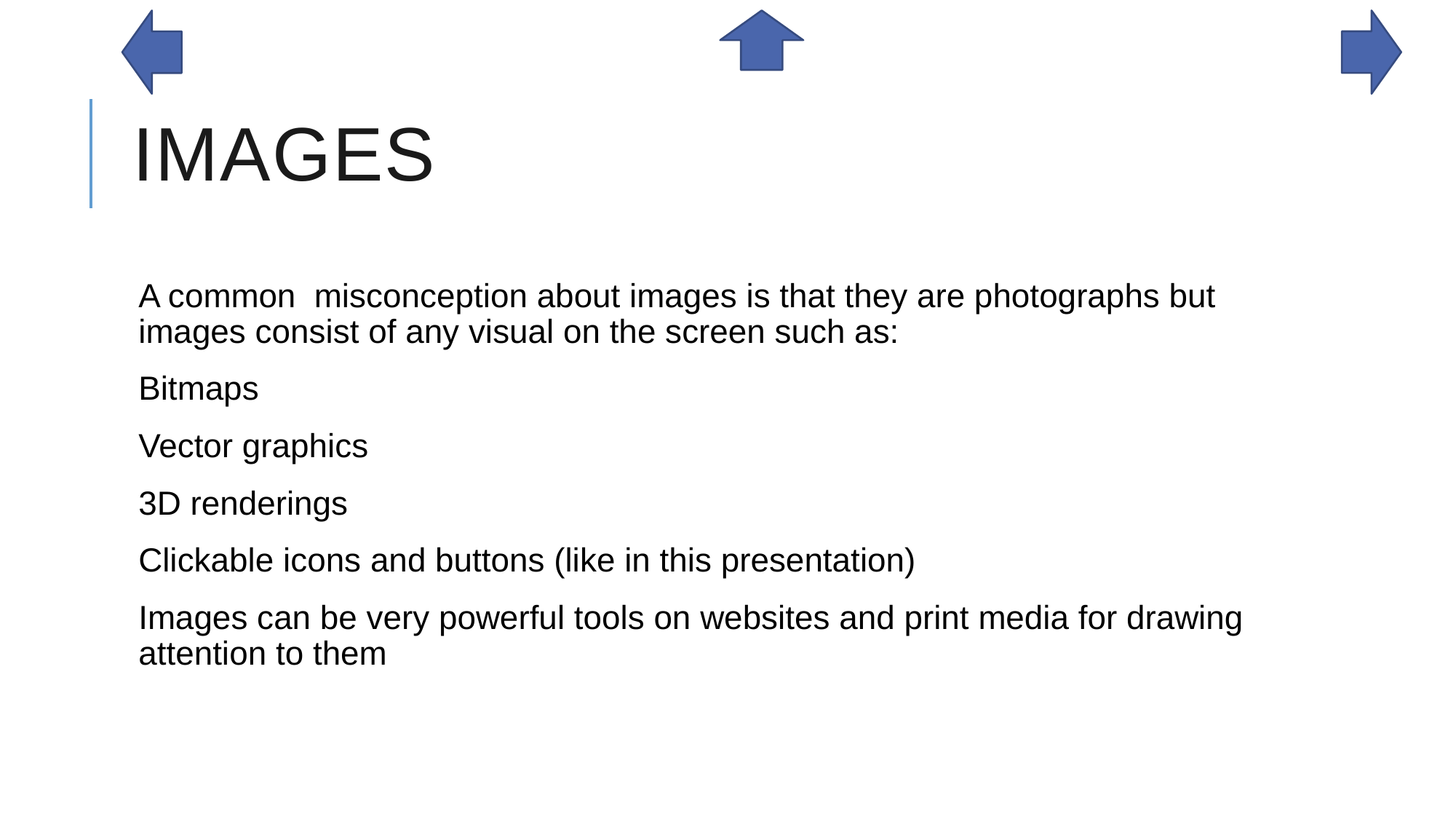

# Images
A common  misconception about images is that they are photographs but images consist of any visual on the screen such as:
Bitmaps
Vector graphics
3D renderings
Clickable icons and buttons (like in this presentation)
Images can be very powerful tools on websites and print media for drawing attention to them